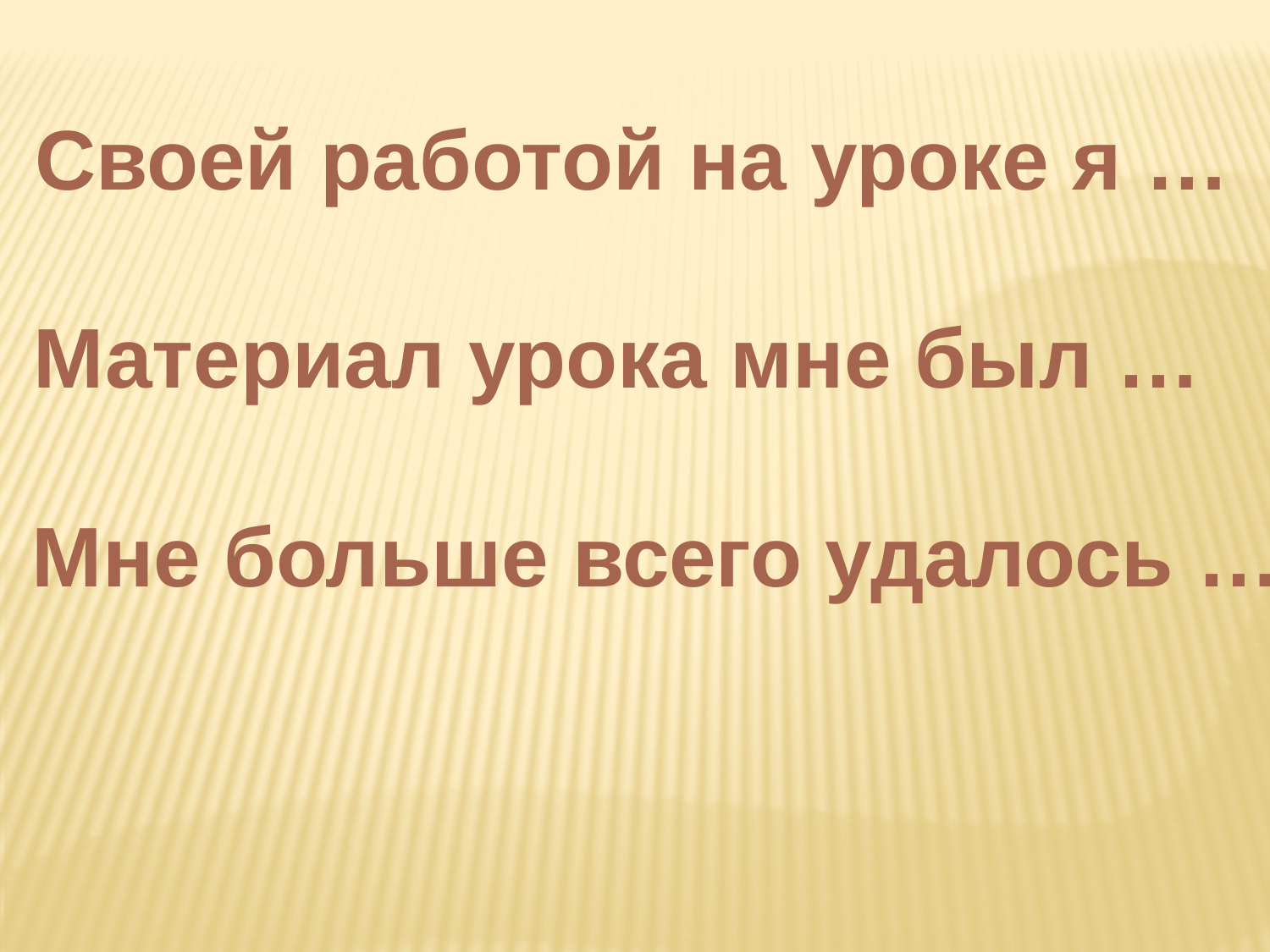

Своей работой на уроке я …
Материал урока мне был …
Мне больше всего удалось …